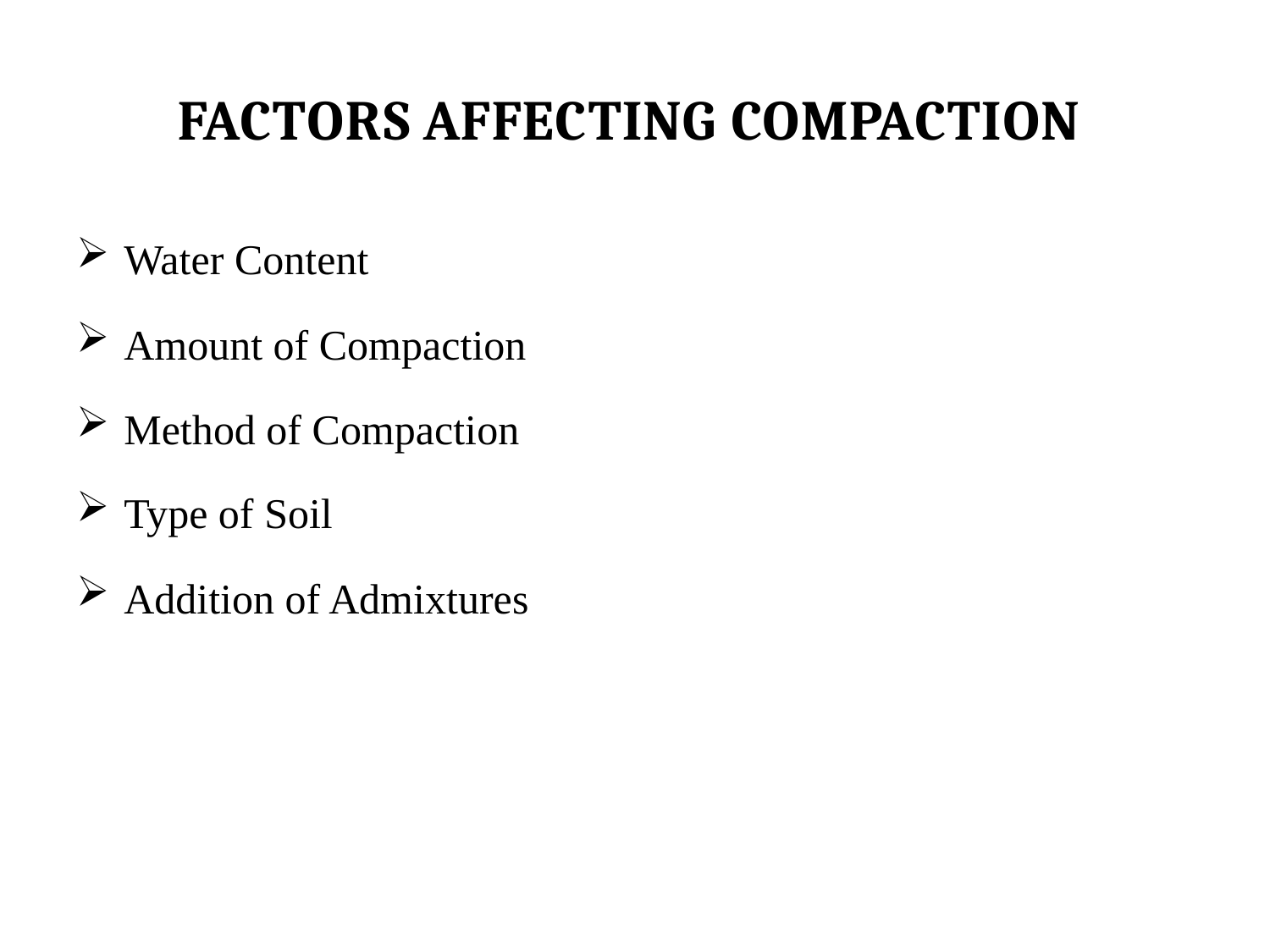

# FACTORS AFFECTING COMPACTION
Water Content
Amount of Compaction
Method of Compaction
Type of Soil
Addition of Admixtures